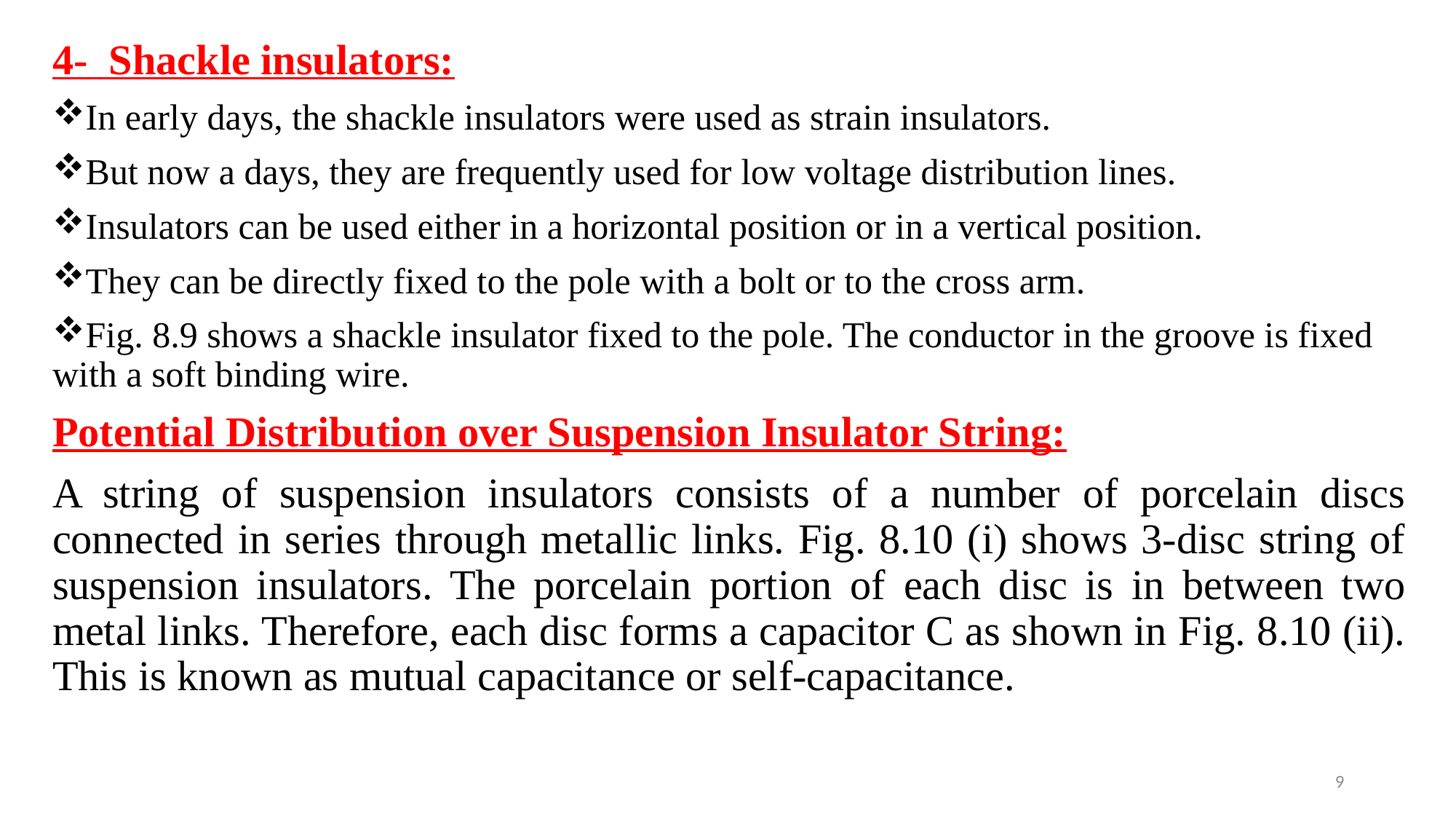

4-  Shackle insulators:
In early days, the shackle insulators were used as strain insulators.
But now a days, they are frequently used for low voltage distribution lines.
Insulators can be used either in a horizontal position or in a vertical position.
They can be directly fixed to the pole with a bolt or to the cross arm.
Fig. 8.9 shows a shackle insulator fixed to the pole. The conductor in the groove is fixed with a soft binding wire.
Potential Distribution over Suspension Insulator String:
A string of suspension insulators consists of a number of porcelain discs connected in series through metallic links. Fig. 8.10 (i) shows 3-disc string of suspension insulators. The porcelain portion of each disc is in between two metal links. Therefore, each disc forms a capacitor C as shown in Fig. 8.10 (ii). This is known as mutual capacitance or self-capacitance.
9